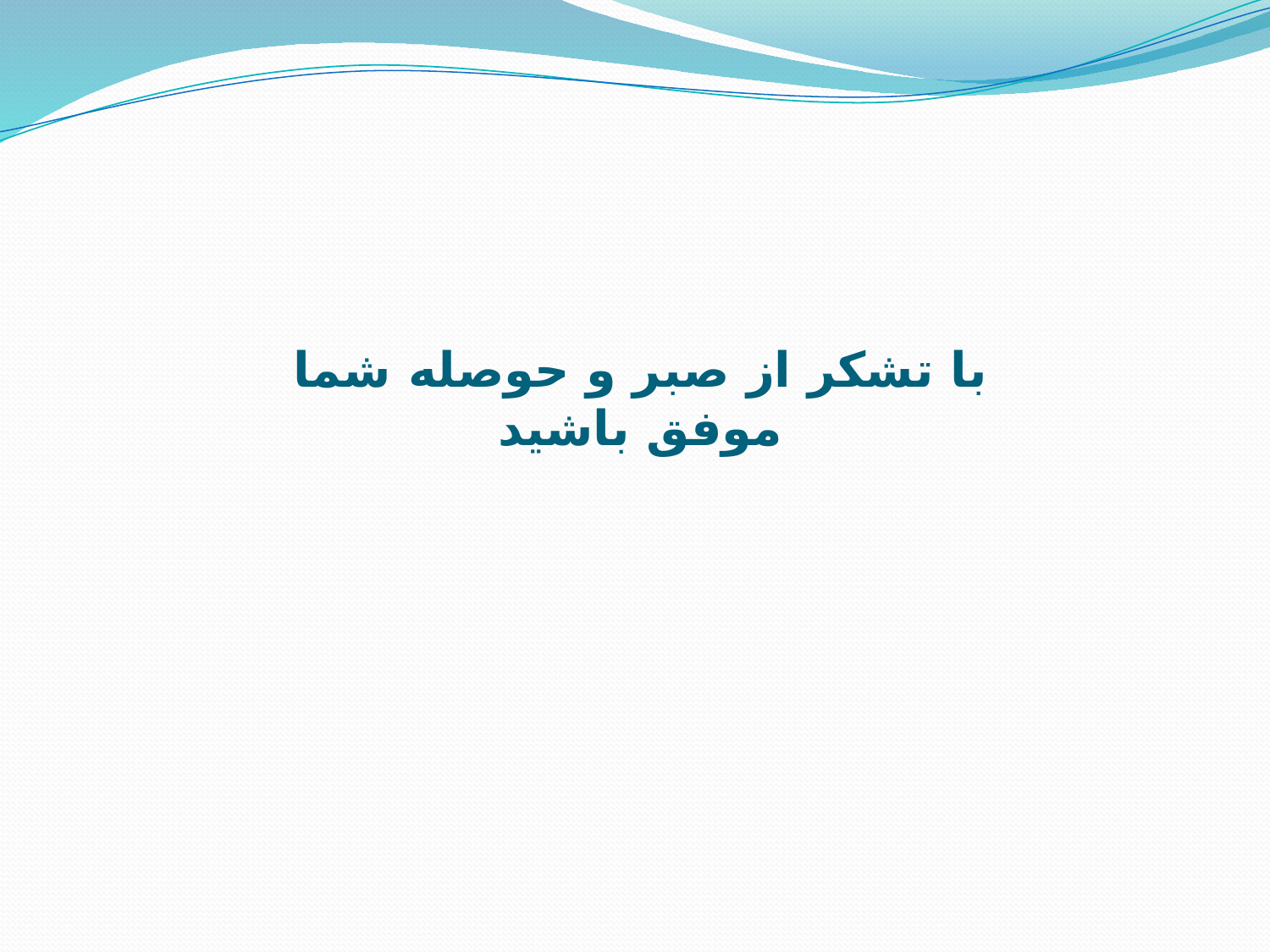

# با تشکر از صبر و حوصله شما موفق باشید